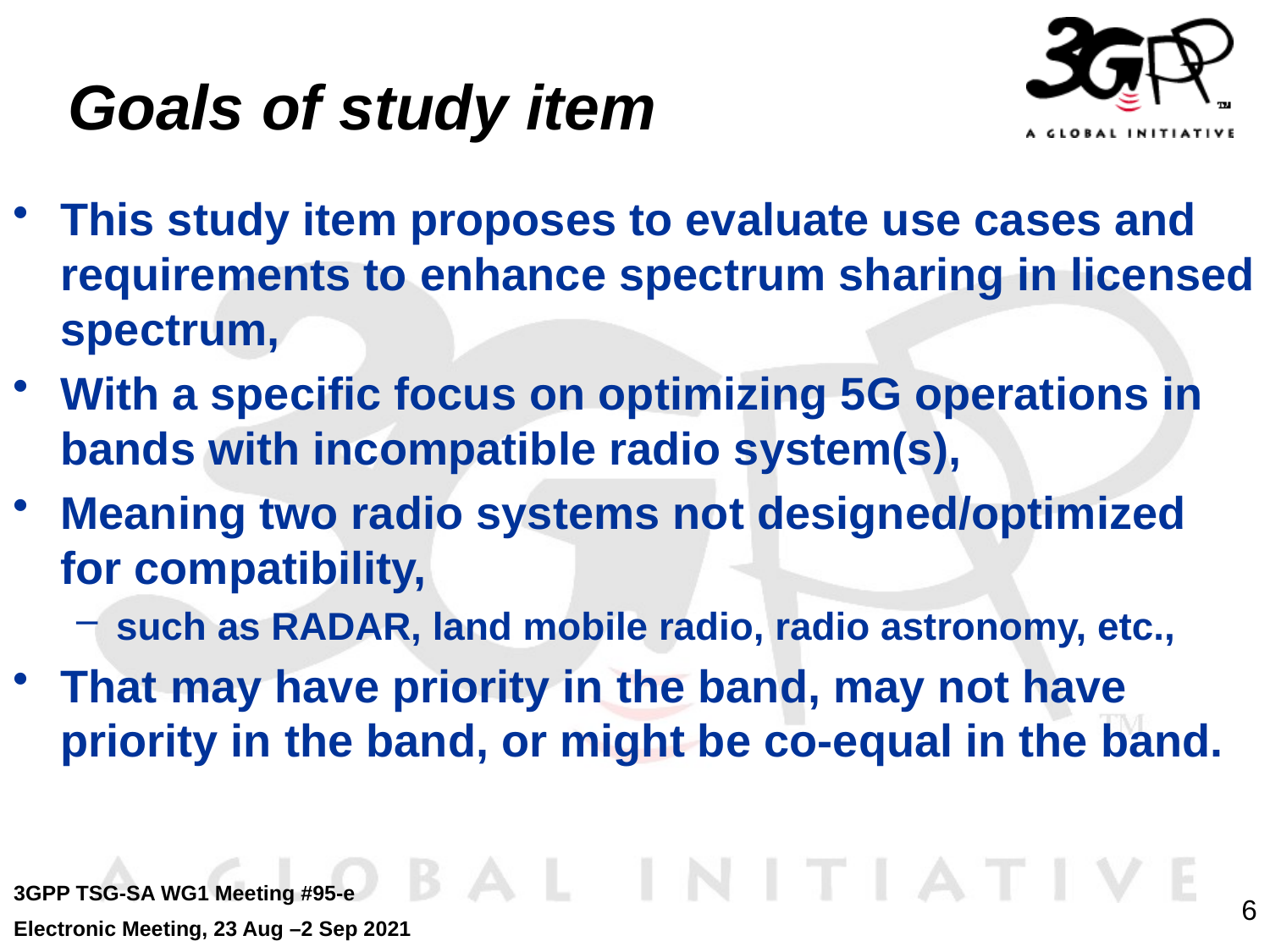

# Goals of study item
This study item proposes to evaluate use cases and requirements to enhance spectrum sharing in licensed spectrum,
With a specific focus on optimizing 5G operations in bands with incompatible radio system(s),
Meaning two radio systems not designed/optimized for compatibility,
such as RADAR, land mobile radio, radio astronomy, etc.,
That may have priority in the band, may not have priority in the band, or might be co-equal in the band.

3GPP TSG-SA WG1 Meeting #95-e
Electronic Meeting, 23 Aug –2 Sep 2021
6